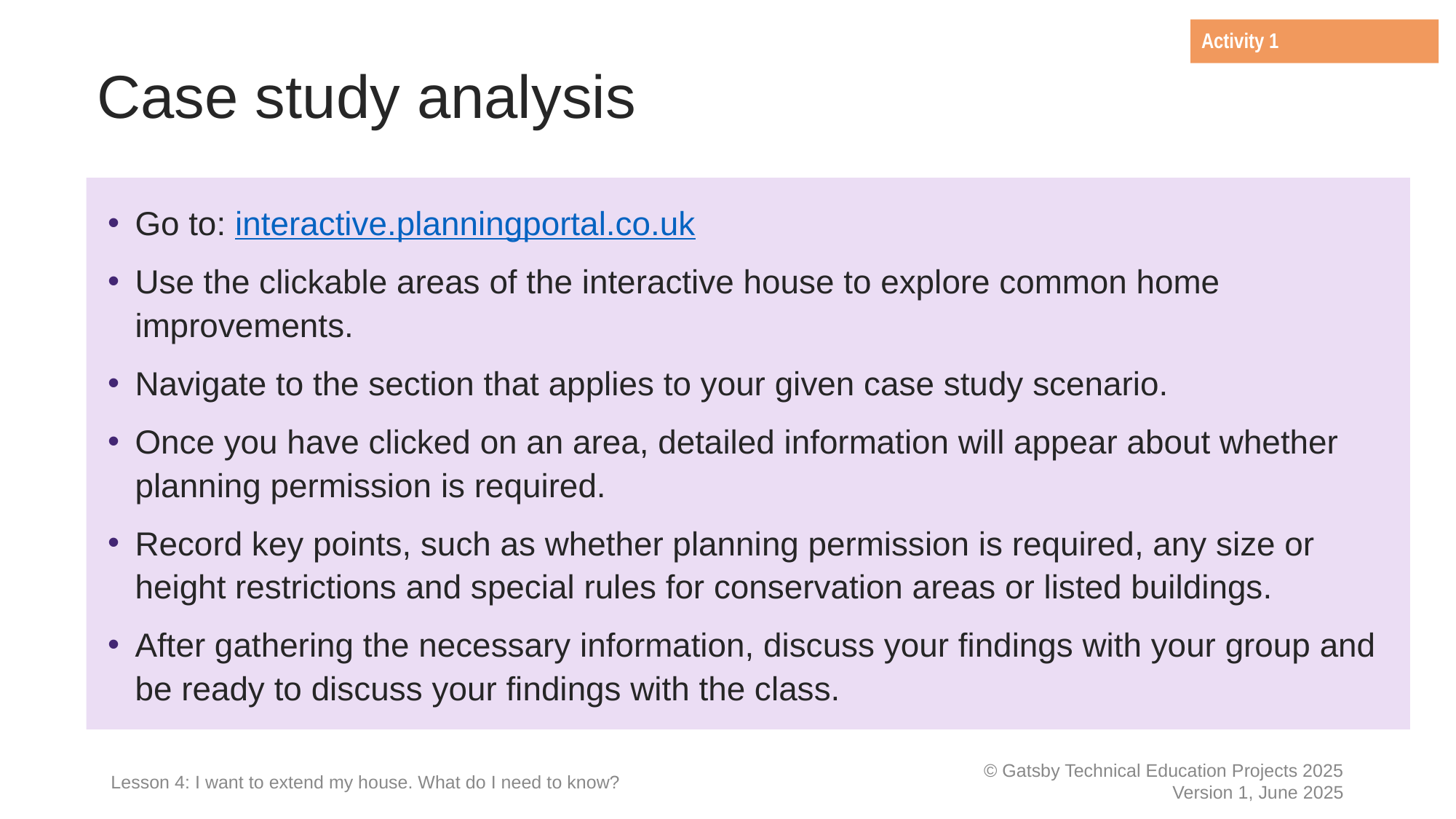

# Case study analysis
Activity 1
Go to: interactive.planningportal.co.uk
Use the clickable areas of the interactive house to explore common home improvements.
Navigate to the section that applies to your given case study scenario.
Once you have clicked on an area, detailed information will appear about whether planning permission is required.
Record key points, such as whether planning permission is required, any size or height restrictions and special rules for conservation areas or listed buildings.
After gathering the necessary information, discuss your findings with your group and be ready to discuss your findings with the class.
Lesson 4: I want to extend my house. What do I need to know?